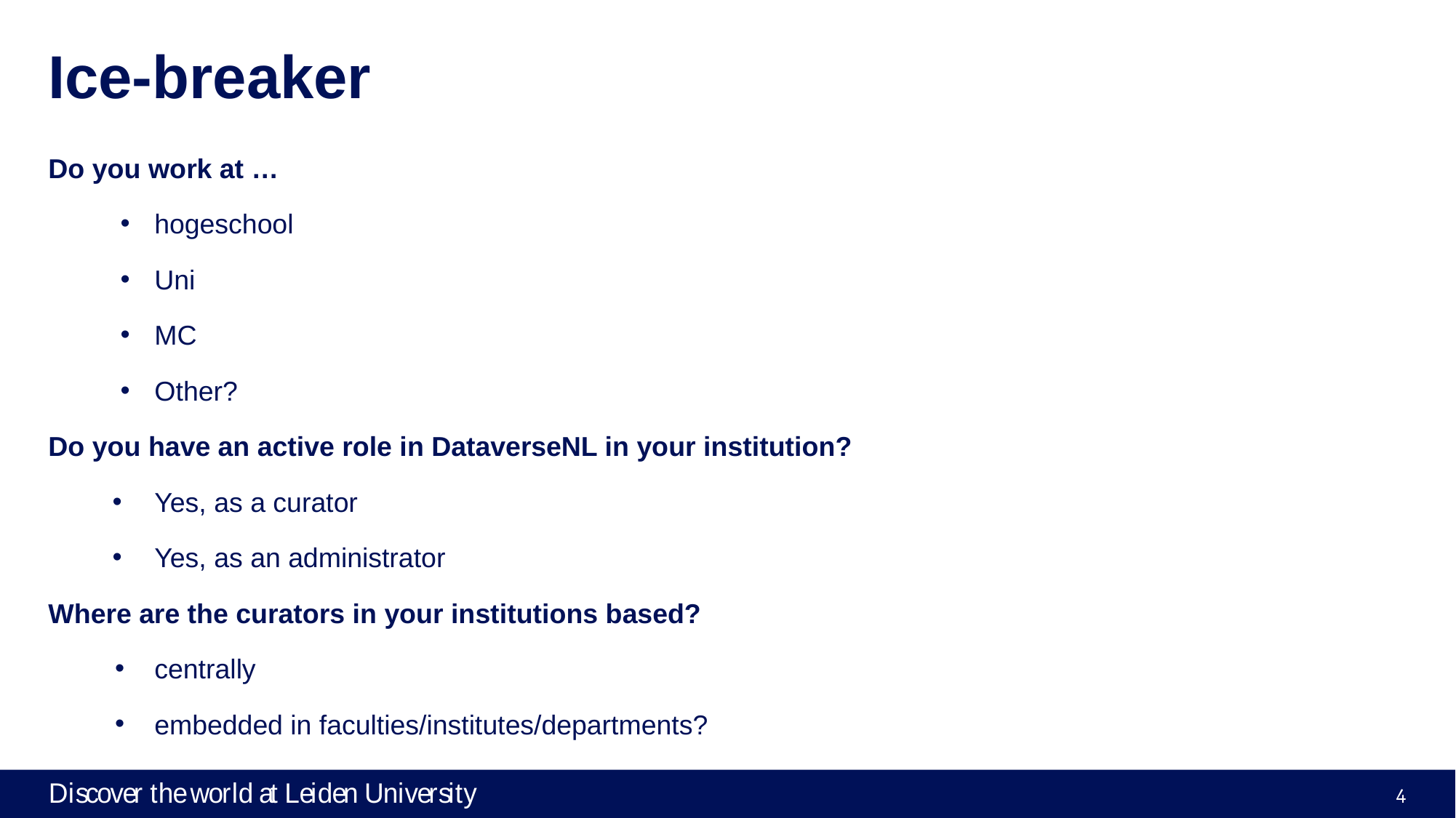

# Ice-breaker
Do you work at …
hogeschool
Uni
MC
Other?
Do you have an active role in DataverseNL in your institution?
Yes, as a curator
Yes, as an administrator
Where are the curators in your institutions based?
centrally
embedded in faculties/institutes/departments?

4